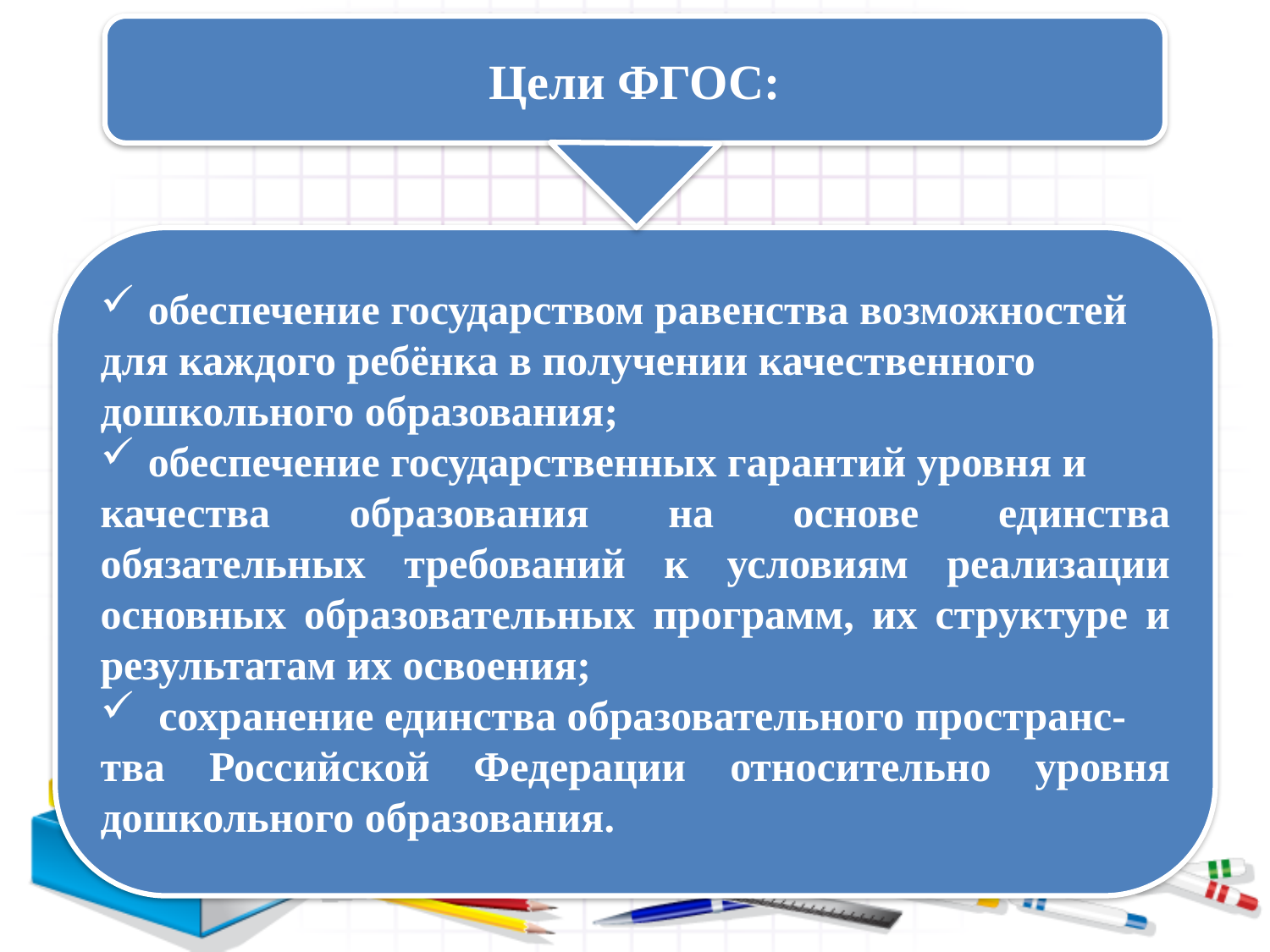

Цели ФГОС:

обеспечение государством равенства возможностей
для каждого ребёнка в получении качественного дошкольного образования;
обеспечение государственных гарантий уровня и
качества образования на основе единства обязательных требований к условиям реализации основных образовательных программ, их структуре и результатам их освоения;
 сохранение единства образовательного пространс-
тва Российской Федерации относительно уровня дошкольного образования.